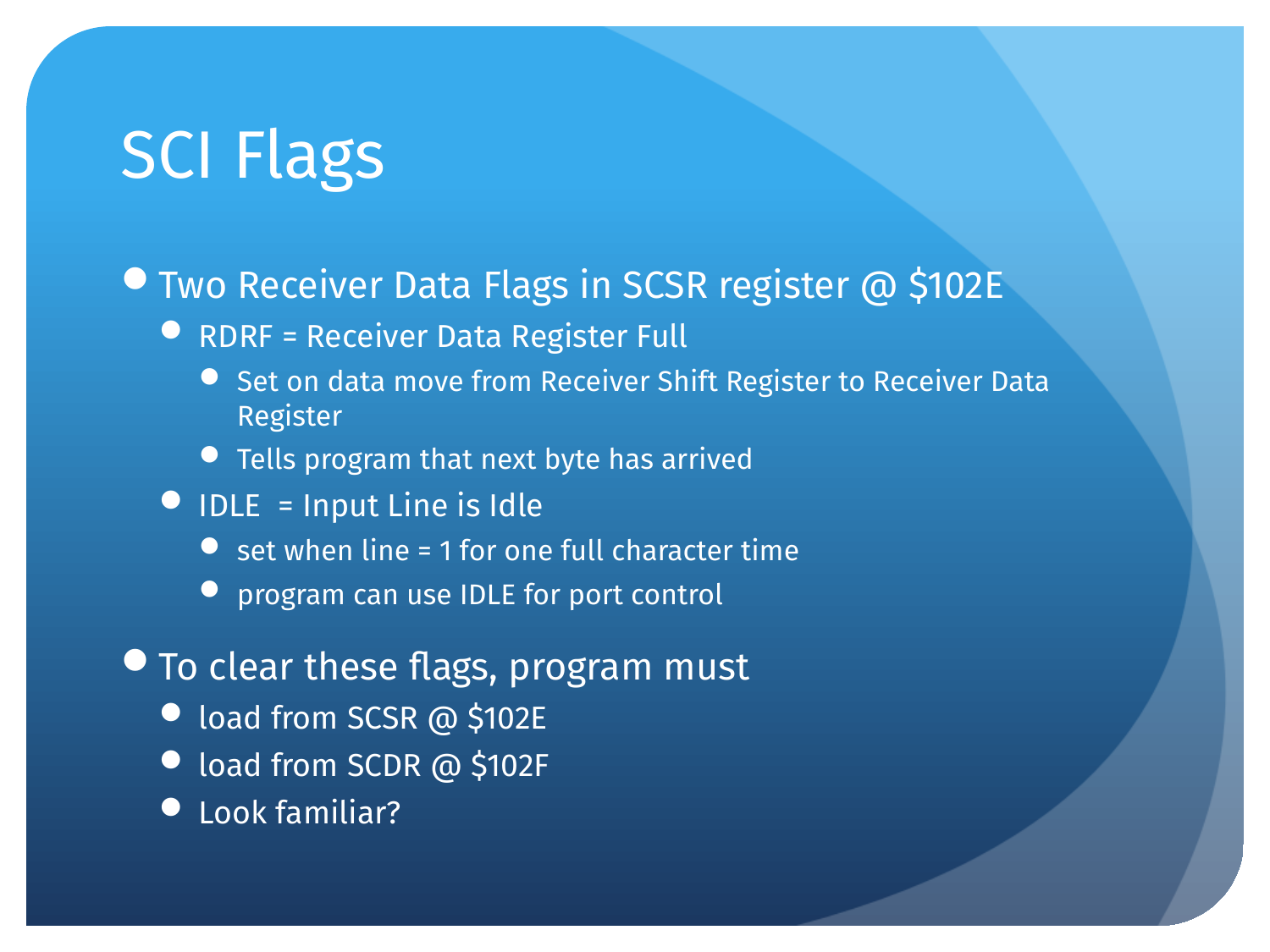

# SCI Flags
Two Receiver Data Flags in SCSR register @ $102E
RDRF = Receiver Data Register Full
Set on data move from Receiver Shift Register to Receiver Data Register
Tells program that next byte has arrived
IDLE  = Input Line is Idle
set when line = 1 for one full character time
program can use IDLE for port control
To clear these flags, program must
load from SCSR @ $102E
load from SCDR @ $102F
Look familiar?